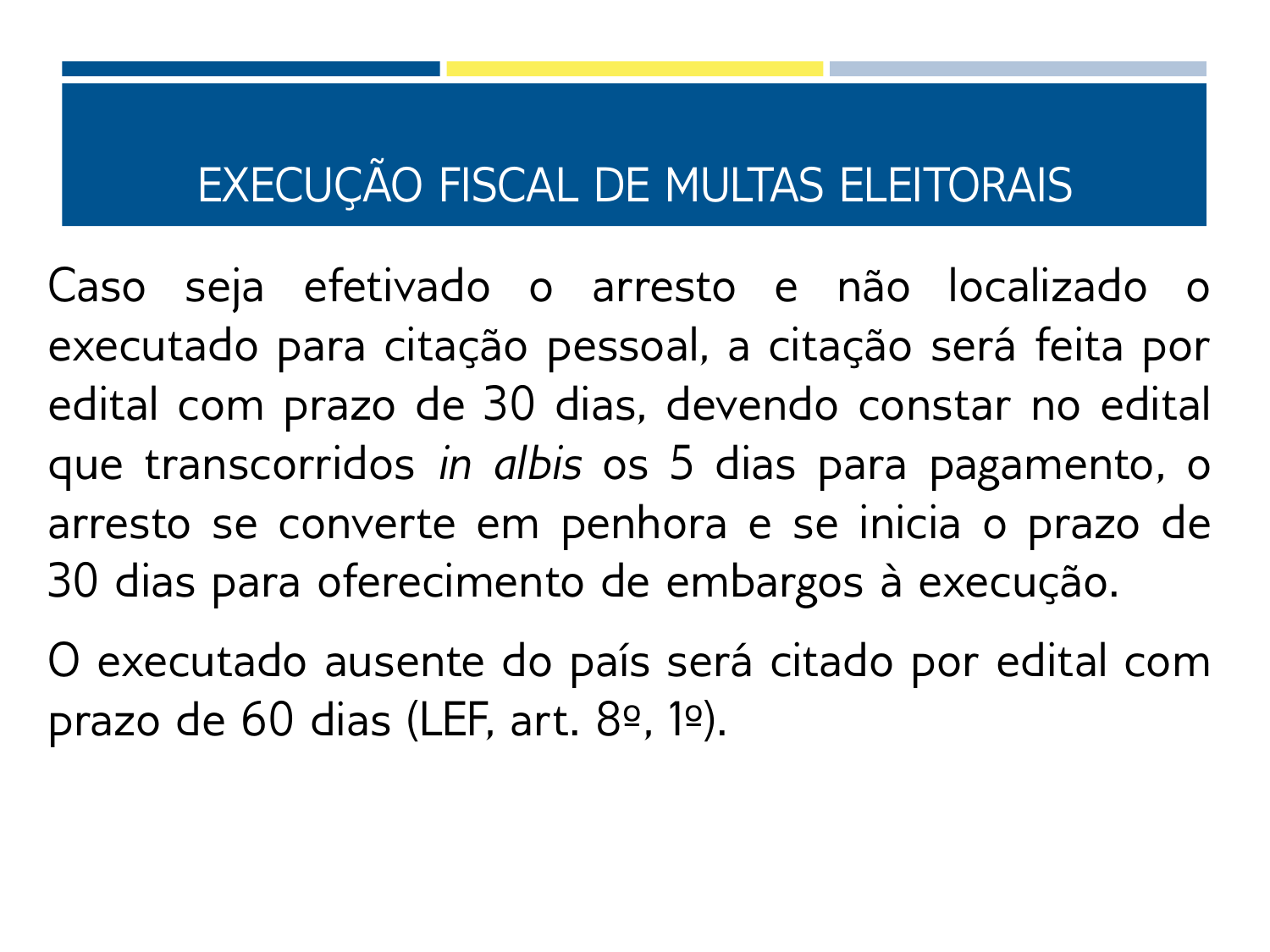

# EXECUÇÃO FISCAL DE MULTAS ELEITORAIS
Caso seja efetivado o arresto e não localizado o executado para citação pessoal, a citação será feita por edital com prazo de 30 dias, devendo constar no edital que transcorridos in albis os 5 dias para pagamento, o arresto se converte em penhora e se inicia o prazo de 30 dias para oferecimento de embargos à execução.
O executado ausente do país será citado por edital com prazo de 60 dias (LEF, art. 8º, 1º).